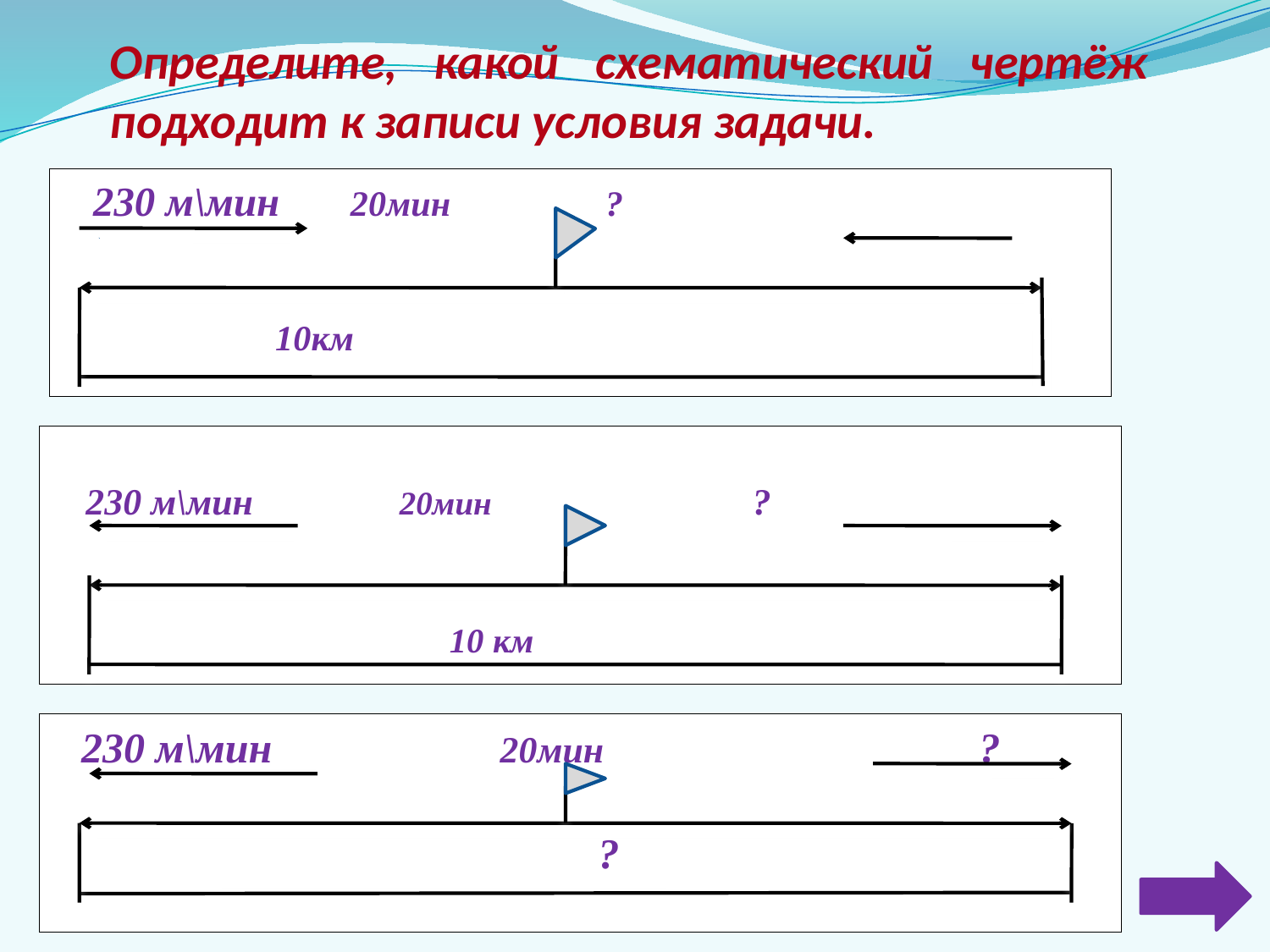

Определите, какой схематический чертёж подходит к записи условия задачи.
   230 м\мин		  20мин			           ?

			      10км

	230 м\мин		   20мин		         	?

				                       10 км

   230 м\мин	                20мин			?
					?